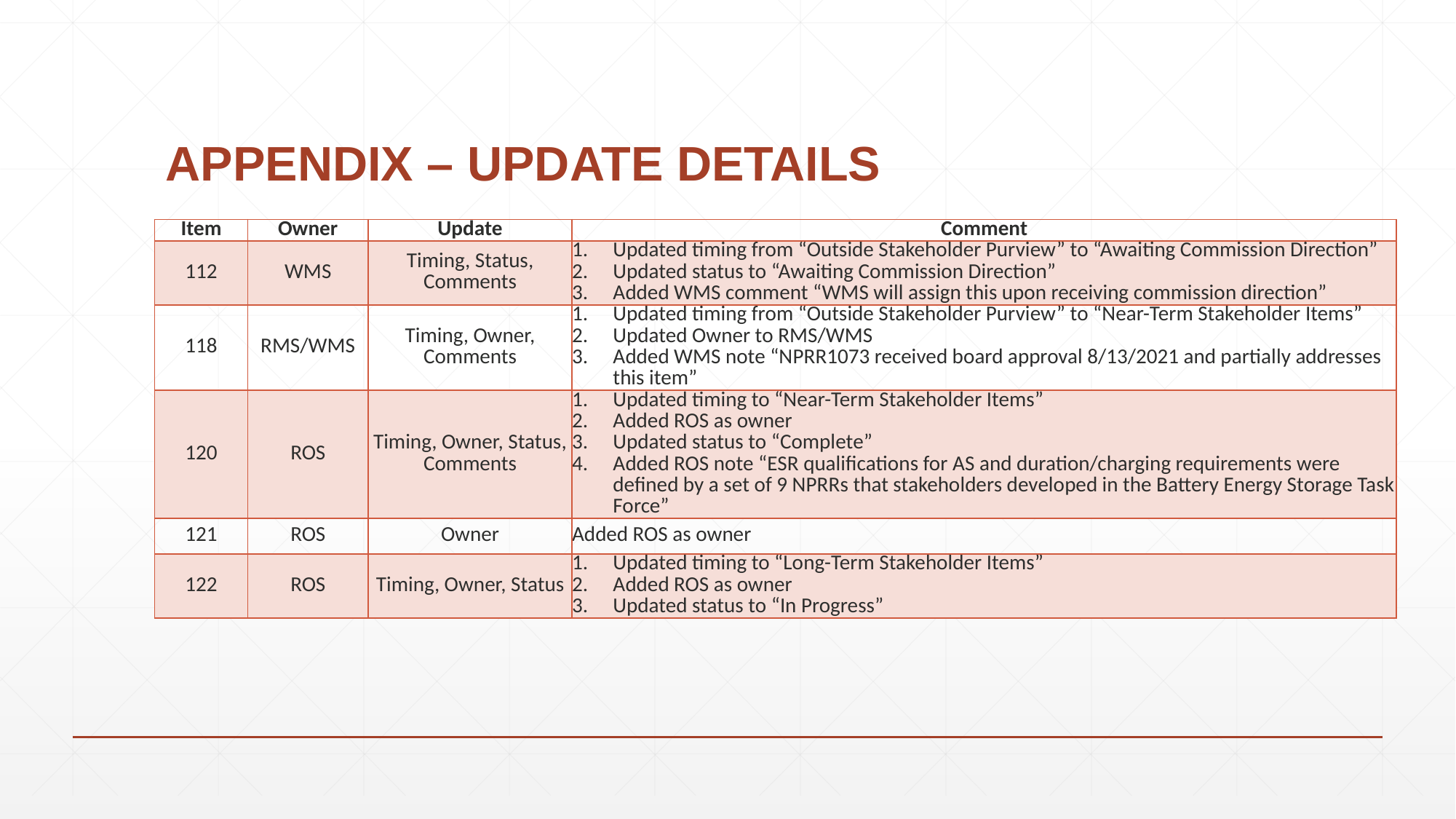

# APPENDIX – UPDATE DETAILS
| Item | Owner | Update | Comment |
| --- | --- | --- | --- |
| 112 | WMS | Timing, Status, Comments | Updated timing from “Outside Stakeholder Purview” to “Awaiting Commission Direction” Updated status to “Awaiting Commission Direction” Added WMS comment “WMS will assign this upon receiving commission direction” |
| 118 | RMS/WMS | Timing, Owner, Comments | Updated timing from “Outside Stakeholder Purview” to “Near-Term Stakeholder Items” Updated Owner to RMS/WMS Added WMS note “NPRR1073 received board approval 8/13/2021 and partially addresses this item” |
| 120 | ROS | Timing, Owner, Status, Comments | Updated timing to “Near-Term Stakeholder Items” Added ROS as owner Updated status to “Complete” Added ROS note “ESR qualifications for AS and duration/charging requirements were defined by a set of 9 NPRRs that stakeholders developed in the Battery Energy Storage Task Force” |
| 121 | ROS | Owner | Added ROS as owner |
| 122 | ROS | Timing, Owner, Status | Updated timing to “Long-Term Stakeholder Items” Added ROS as owner Updated status to “In Progress” |